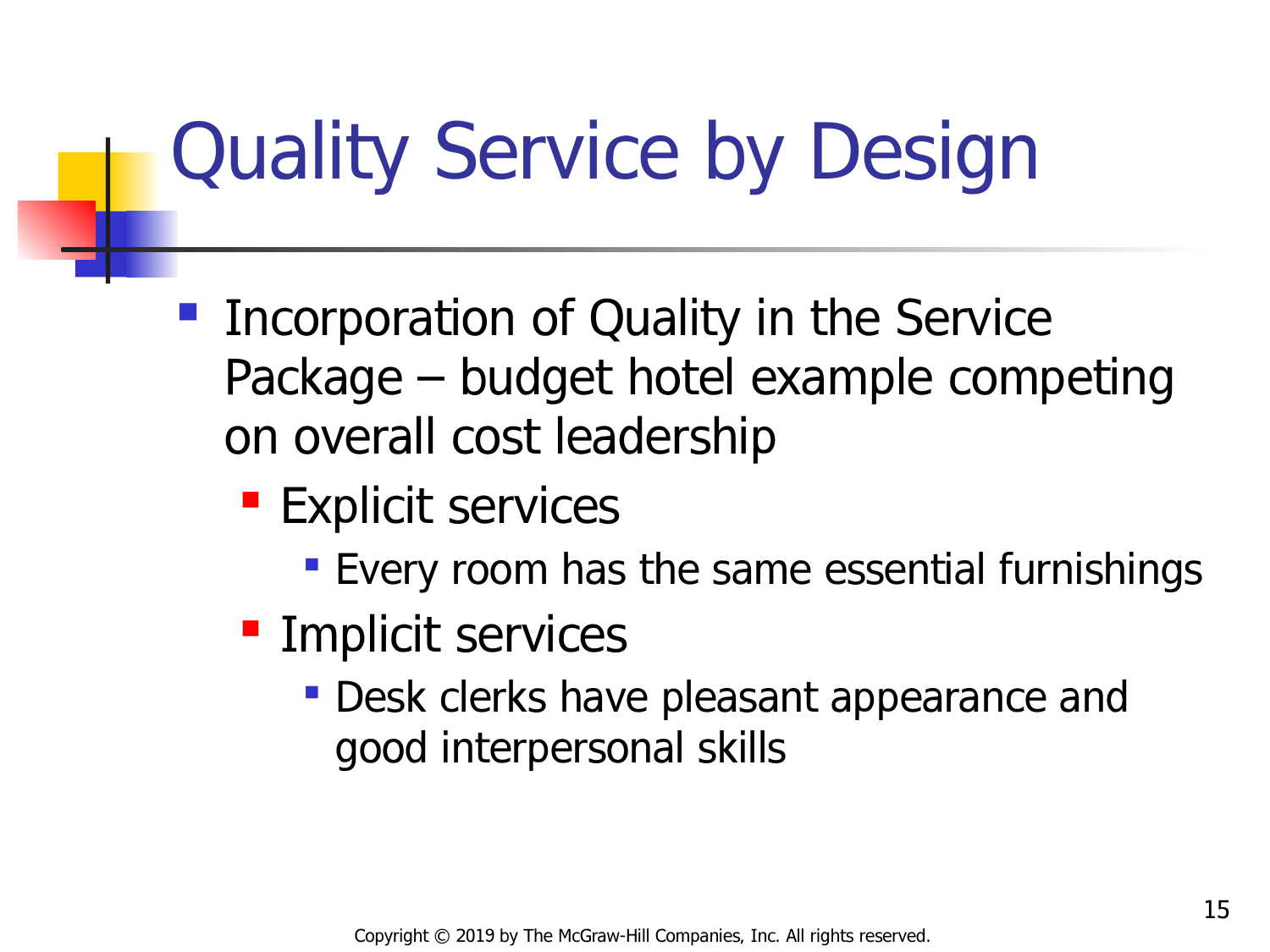

# Quality Service by Design
Incorporation of Quality in the Service Package – budget hotel example competing on overall cost leadership
Explicit services
Every room has the same essential furnishings
Implicit services
Desk clerks have pleasant appearance and good interpersonal skills
15
Copyright © 2019 by The McGraw-Hill Companies, Inc. All rights reserved.